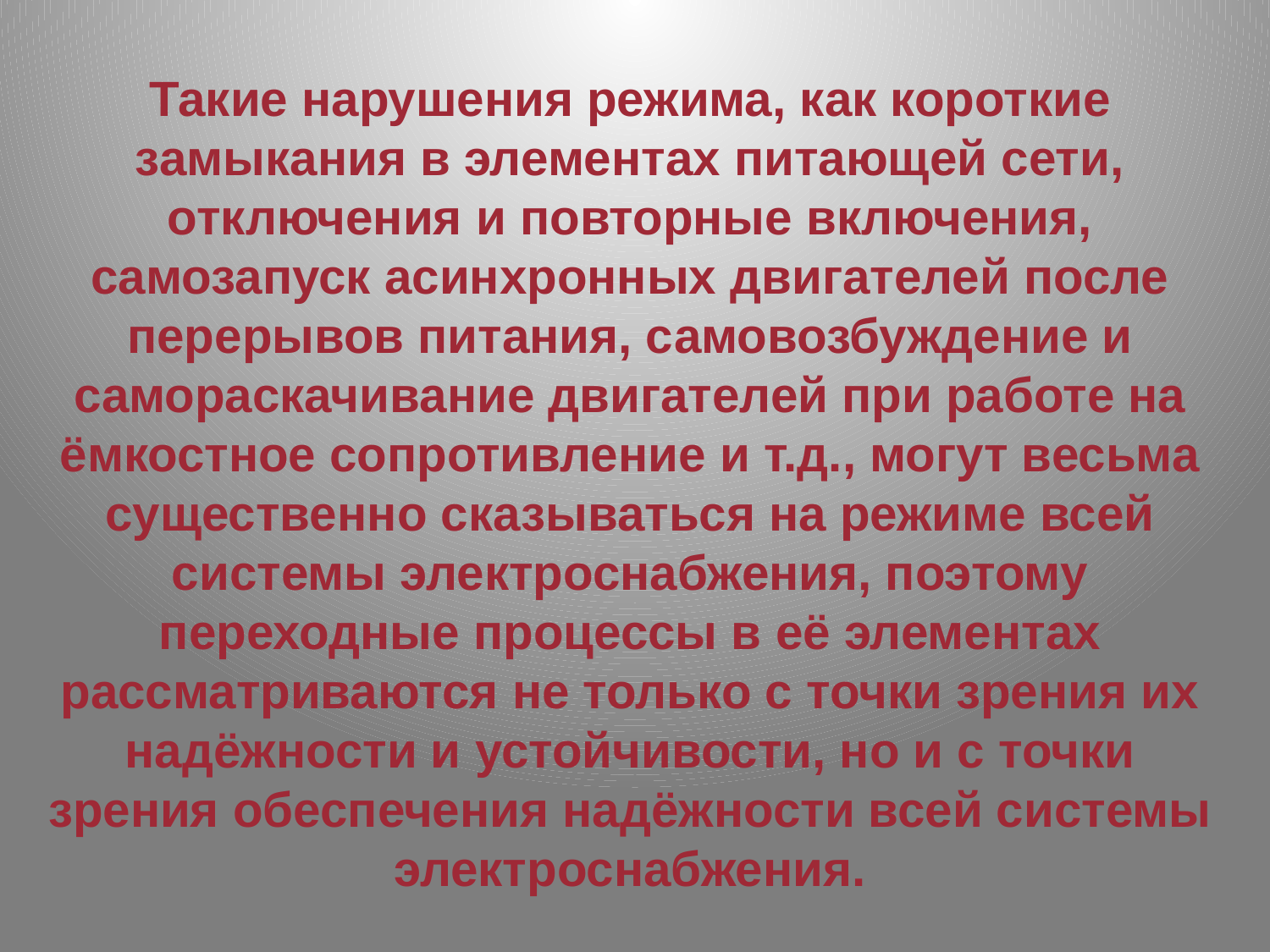

# Такие нарушения режима, как короткие замыкания в элементах питающей сети, отключения и повторные включения, самозапуск асинхронных двигателей после перерывов питания, самовозбуждение и самораскачивание двигателей при работе на ёмкостное сопротивление и т.д., могут весьма существенно сказываться на режиме всей системы электроснабжения, поэтому переходные процессы в её элементах рассматриваются не только с точки зрения их надёжности и устойчивости, но и с точки зрения обеспечения надёжности всей системы электроснабжения.